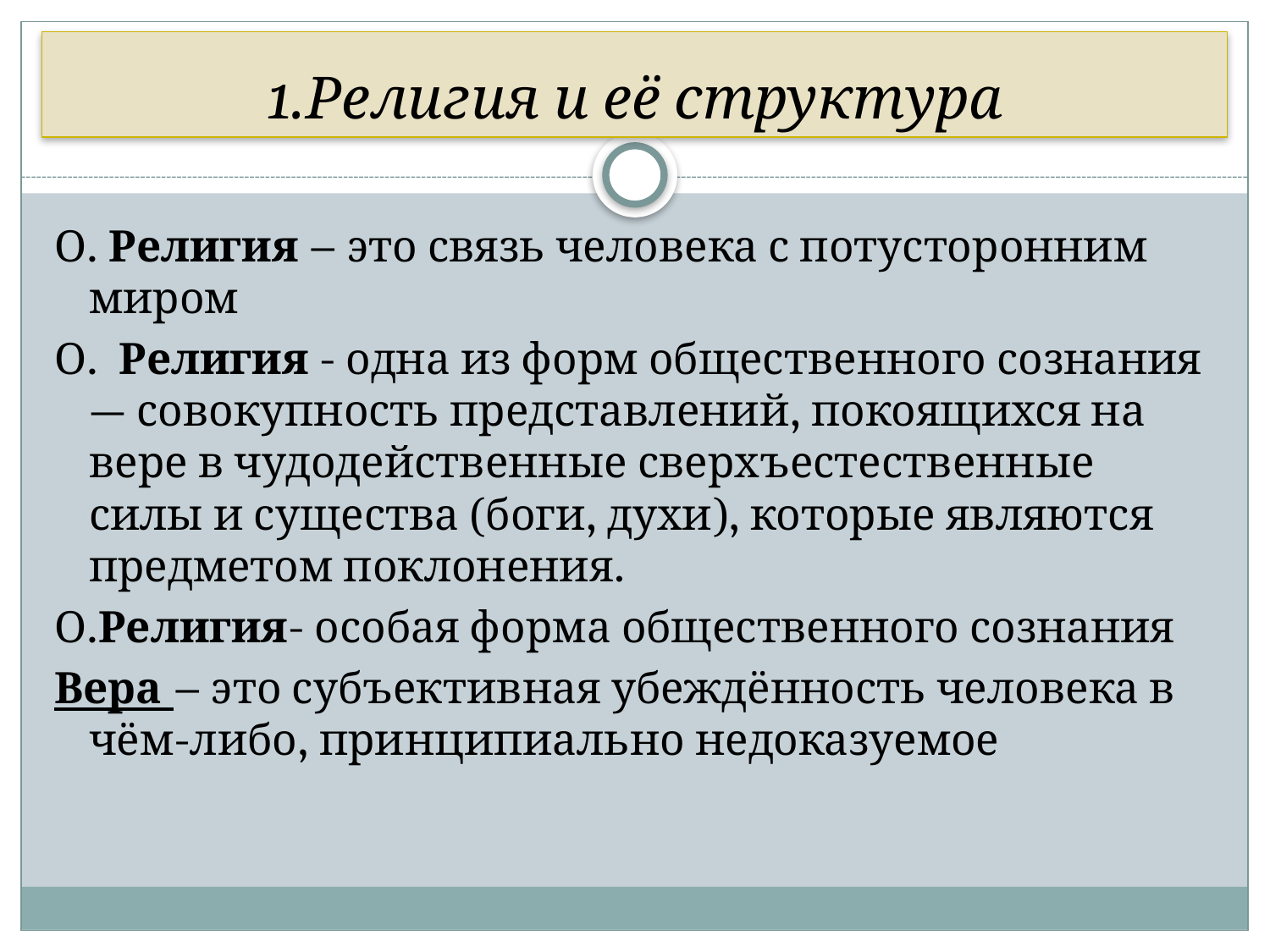

# 1.Религия и её структура
О. Религия – это связь человека с потусторонним миром
О.  Религия - одна из форм общественного сознания — совокупность представлений, покоящихся на вере в чудодейственные сверхъестественные силы и существа (боги, духи), которые являются предметом поклонения.
О.Религия- особая форма общественного сознания
Вера – это субъективная убеждённость человека в чём-либо, принципиально недоказуемое